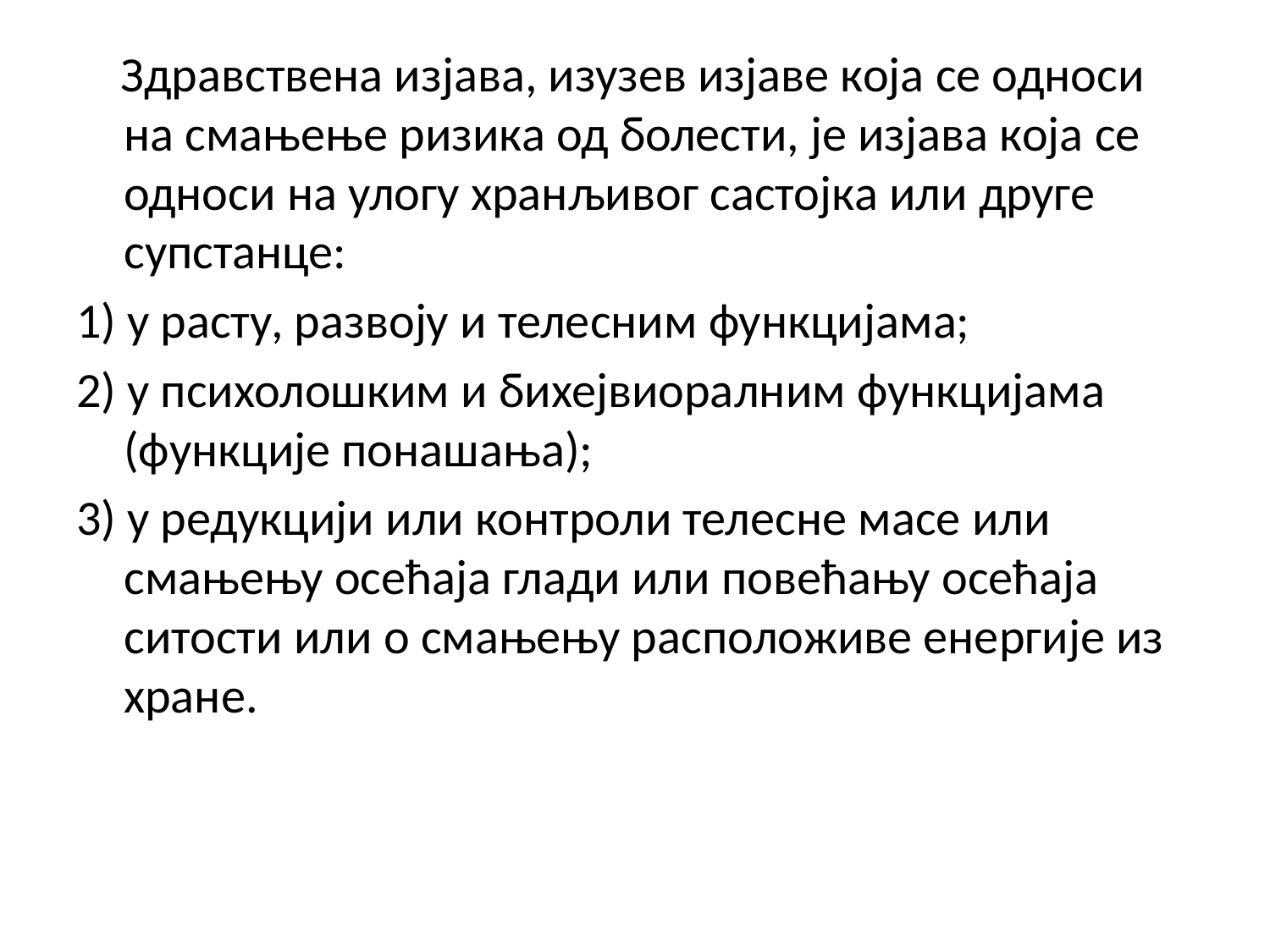

Здравствена изјава, изузев изјаве која се односи на смањење ризика од болести, је изјава која се односи на улогу хранљивог састојка или друге супстанце:
1) у расту, развоју и телесним функцијама;
2) у психолошким и бихејвиоралним функцијама (функције понашања);
3) у редукцији или контроли телесне масе или смањењу осећаја глади или повећању осећаја ситости или о смањењу расположиве енергије из хране.